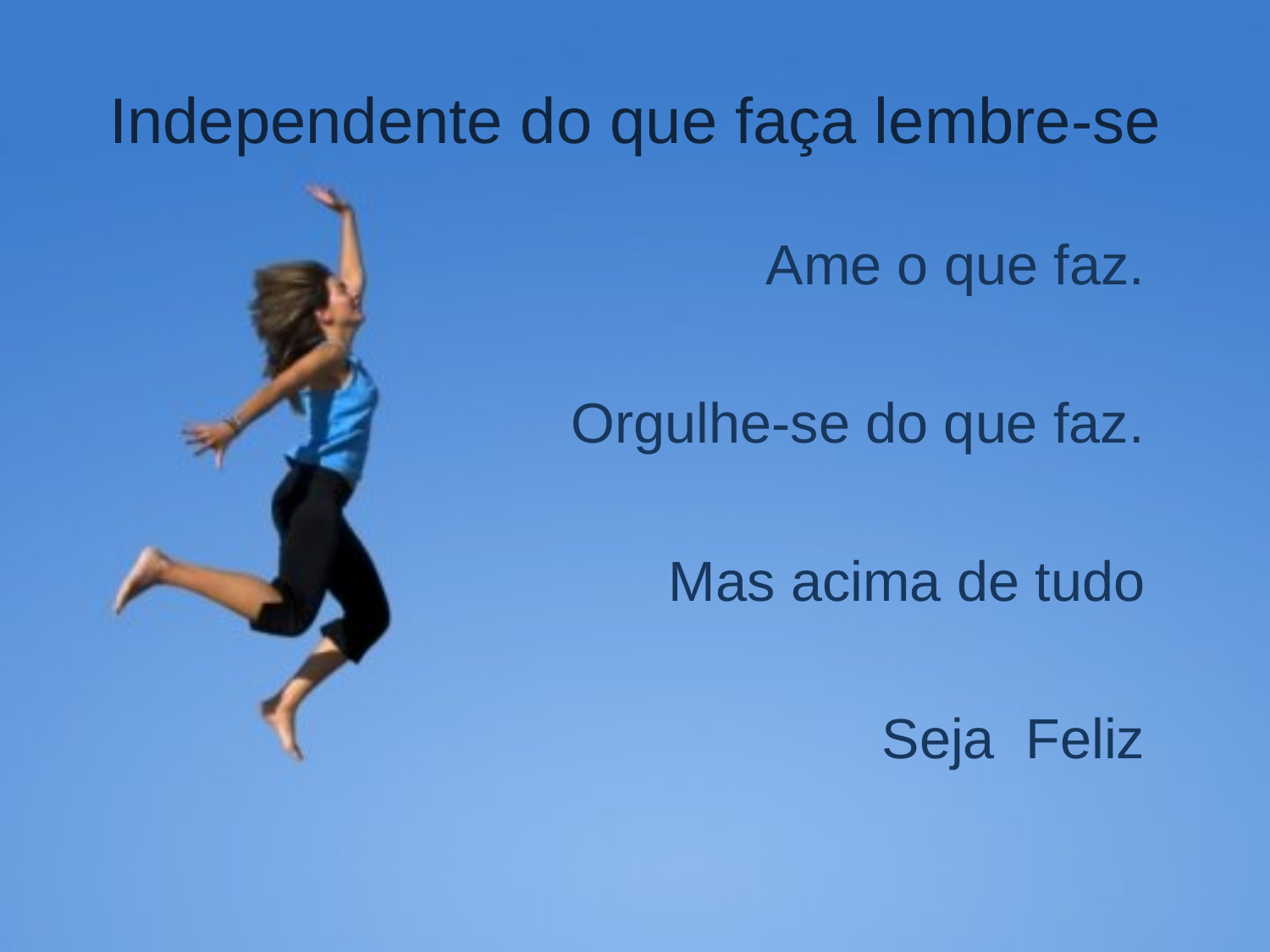

# Independente do que faça lembre-se
Ame o que faz.

Orgulhe-se do que faz.

Mas acima de tudo

Seja  Feliz